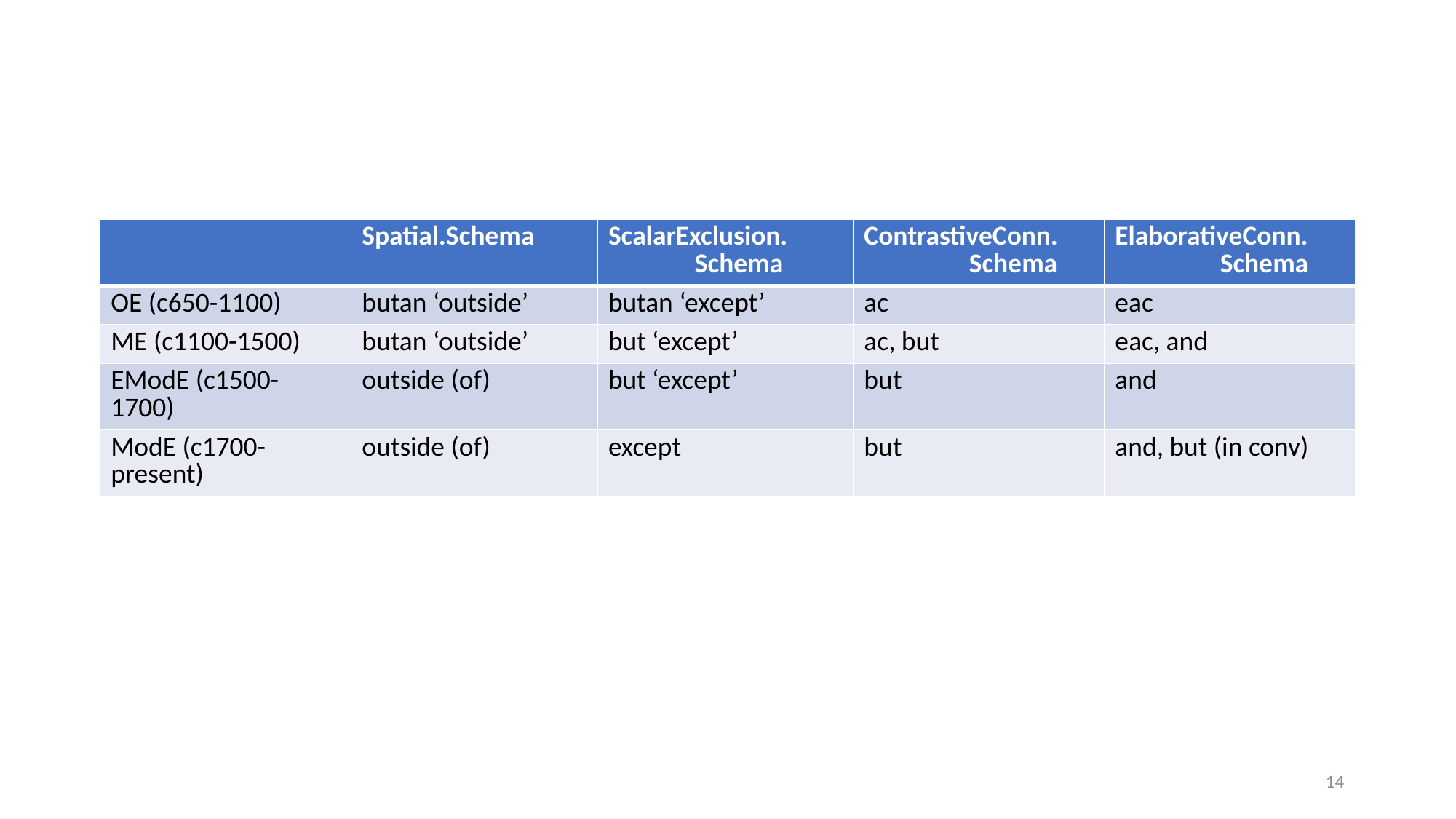

|  | Spatial.Schema | ScalarExclusion. Schema | ContrastiveConn. Schema | ElaborativeConn. Schema |
| --- | --- | --- | --- | --- |
| OE (c650-1100) | butan ‘outside’ | butan ‘except’ | ac | eac |
| ME (c1100-1500) | butan ‘outside’ | but ‘except’ | ac, but | eac, and |
| EModE (c1500-1700) | outside (of) | but ‘except’ | but | and |
| ModE (c1700-present) | outside (of) | except | but | and, but (in conv) |

14